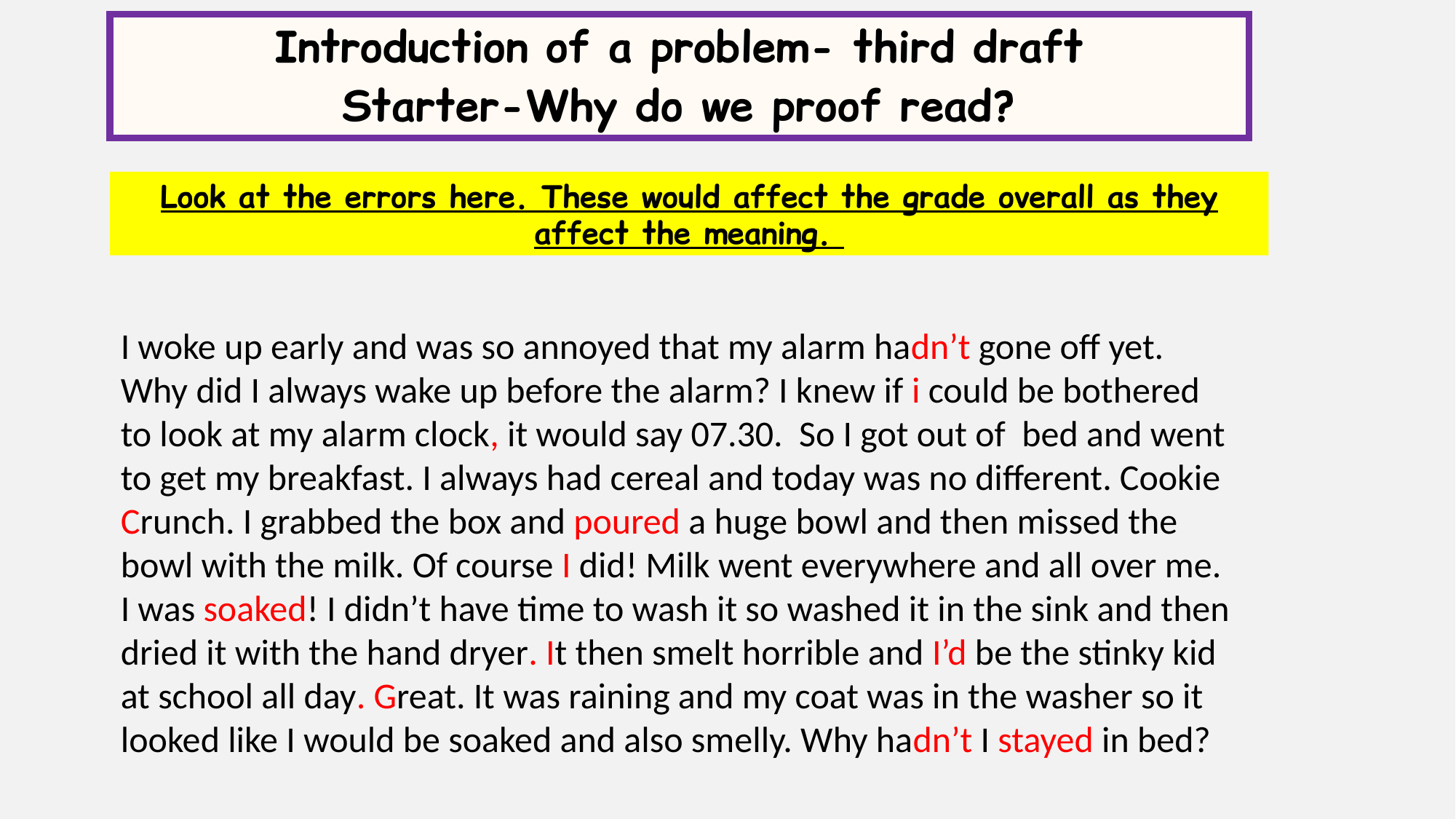

Introduction of a problem- third draft
Starter-Why do we proof read?
Look at the errors here. These would affect the grade overall as they affect the meaning.
I woke up early and was so annoyed that my alarm hadn’t gone off yet. Why did I always wake up before the alarm? I knew if i could be bothered to look at my alarm clock, it would say 07.30.  So I got out of  bed and went to get my breakfast. I always had cereal and today was no different. Cookie Crunch. I grabbed the box and poured a huge bowl and then missed the bowl with the milk. Of course I did! Milk went everywhere and all over me. I was soaked! I didn’t have time to wash it so washed it in the sink and then dried it with the hand dryer. It then smelt horrible and I’d be the stinky kid at school all day. Great. It was raining and my coat was in the washer so it looked like I would be soaked and also smelly. Why hadn’t I stayed in bed?